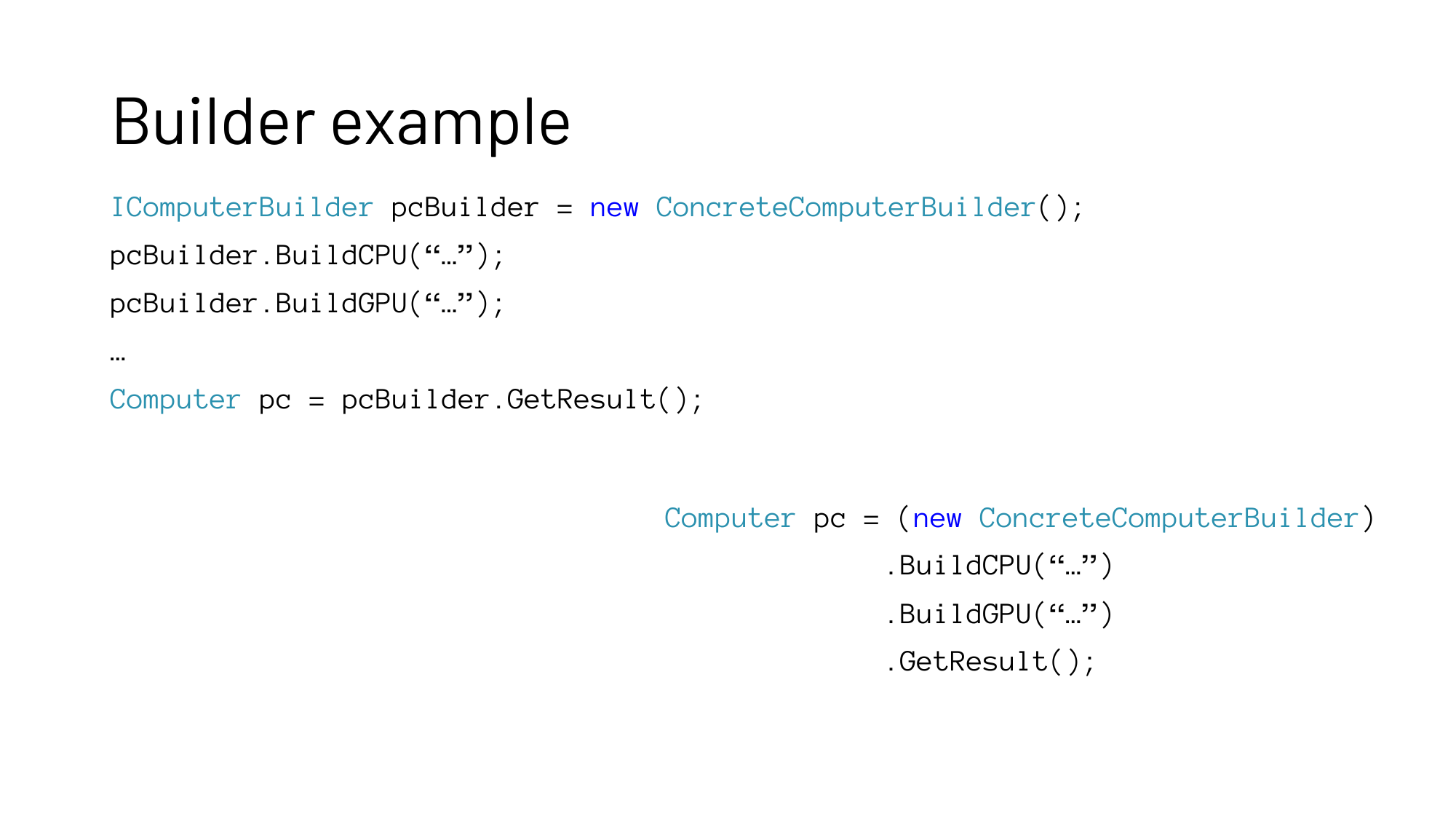

# Builder example
IComputerBuilder pcBuilder = new ConcreteComputerBuilder();
pcBuilder.BuildCPU(“…”);
pcBuilder.BuildGPU(“…”);
…
Computer pc = pcBuilder.GetResult();
Computer pc = (new ConcreteComputerBuilder)
		.BuildCPU(“…”)
		.BuildGPU(“…”)
		.GetResult();